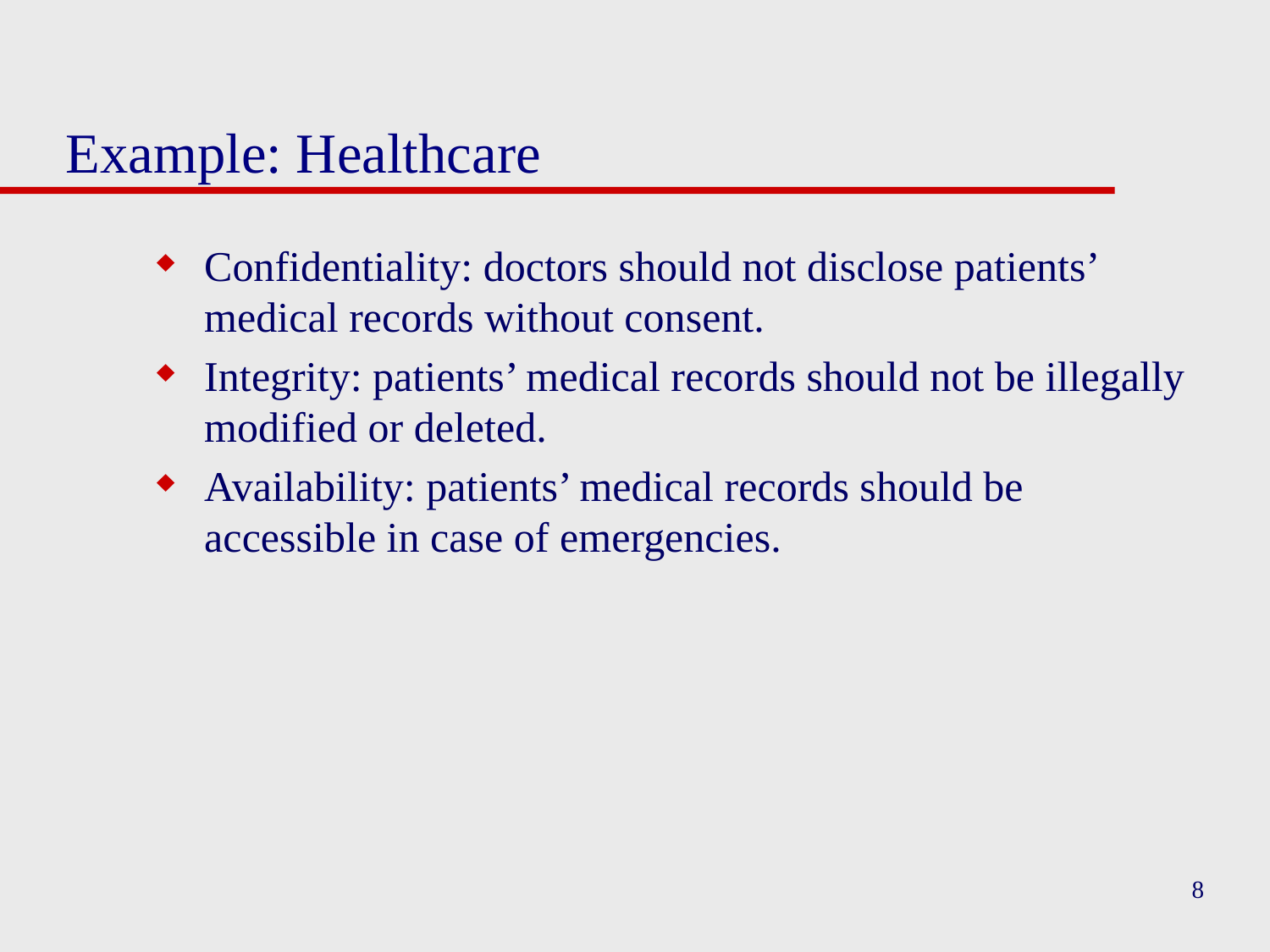

# Example: Healthcare
Confidentiality: doctors should not disclose patients’ medical records without consent.
Integrity: patients’ medical records should not be illegally modified or deleted.
Availability: patients’ medical records should be accessible in case of emergencies.

8